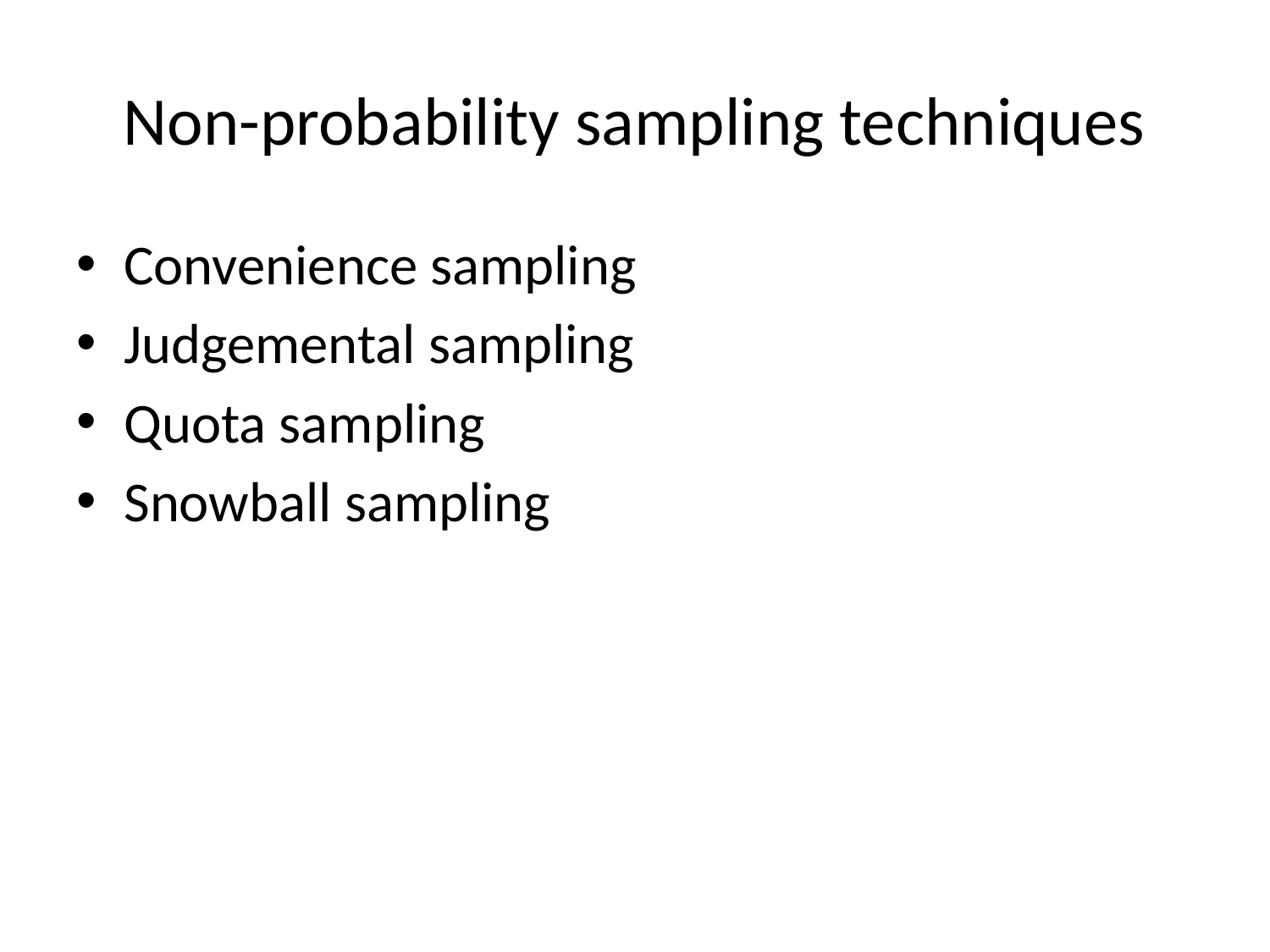

# Non-probability sampling techniques
Convenience sampling
Judgemental sampling
Quota sampling
Snowball sampling